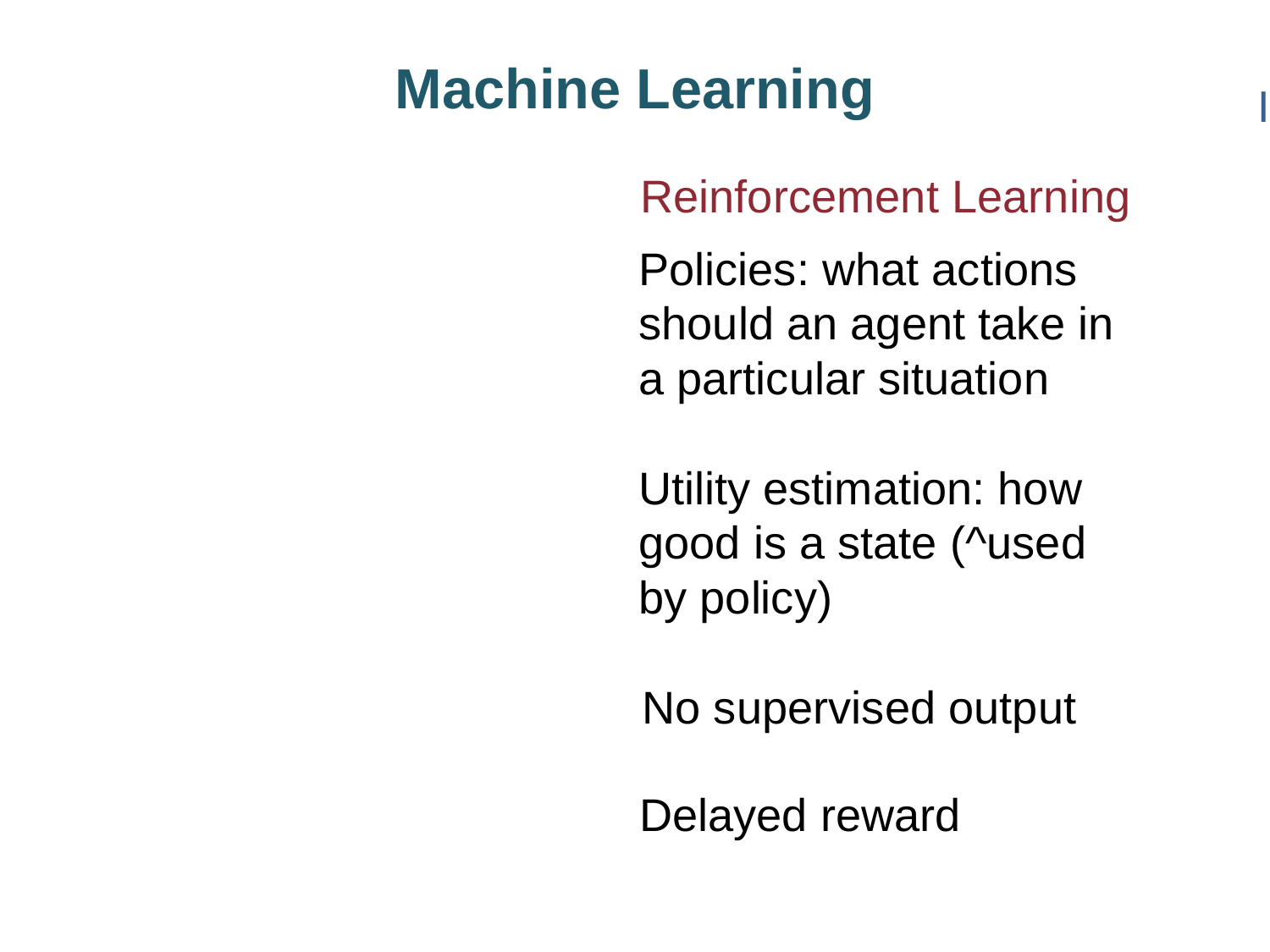

Machine Learning
I
Reinforcement Learning
Policies: what actions should an agent take in a particular situation
Utility estimation: how good is a state (^used by policy)
No supervised output
Delayed reward